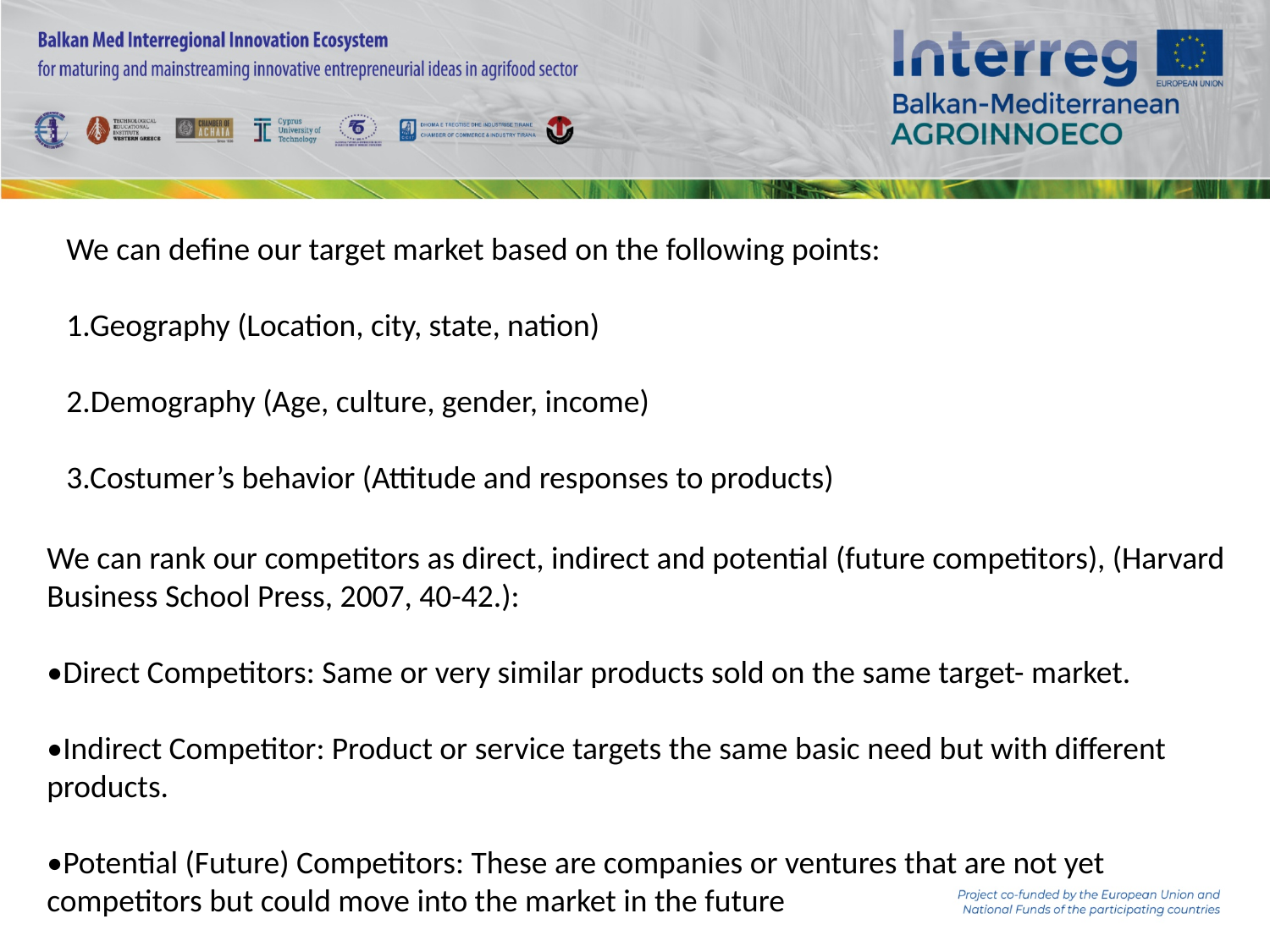

We can define our target market based on the following points:

1.Geography (Location, city, state, nation)

2.Demography (Age, culture, gender, income)

3.Costumer’s behavior (Attitude and responses to products)
We can rank our competitors as direct, indirect and potential (future competitors), (Harvard Business School Press, 2007, 40-42.):

•Direct Competitors: Same or very similar products sold on the same target- market.

•Indirect Competitor: Product or service targets the same basic need but with different products.

•Potential (Future) Competitors: These are companies or ventures that are not yet competitors but could move into the market in the future